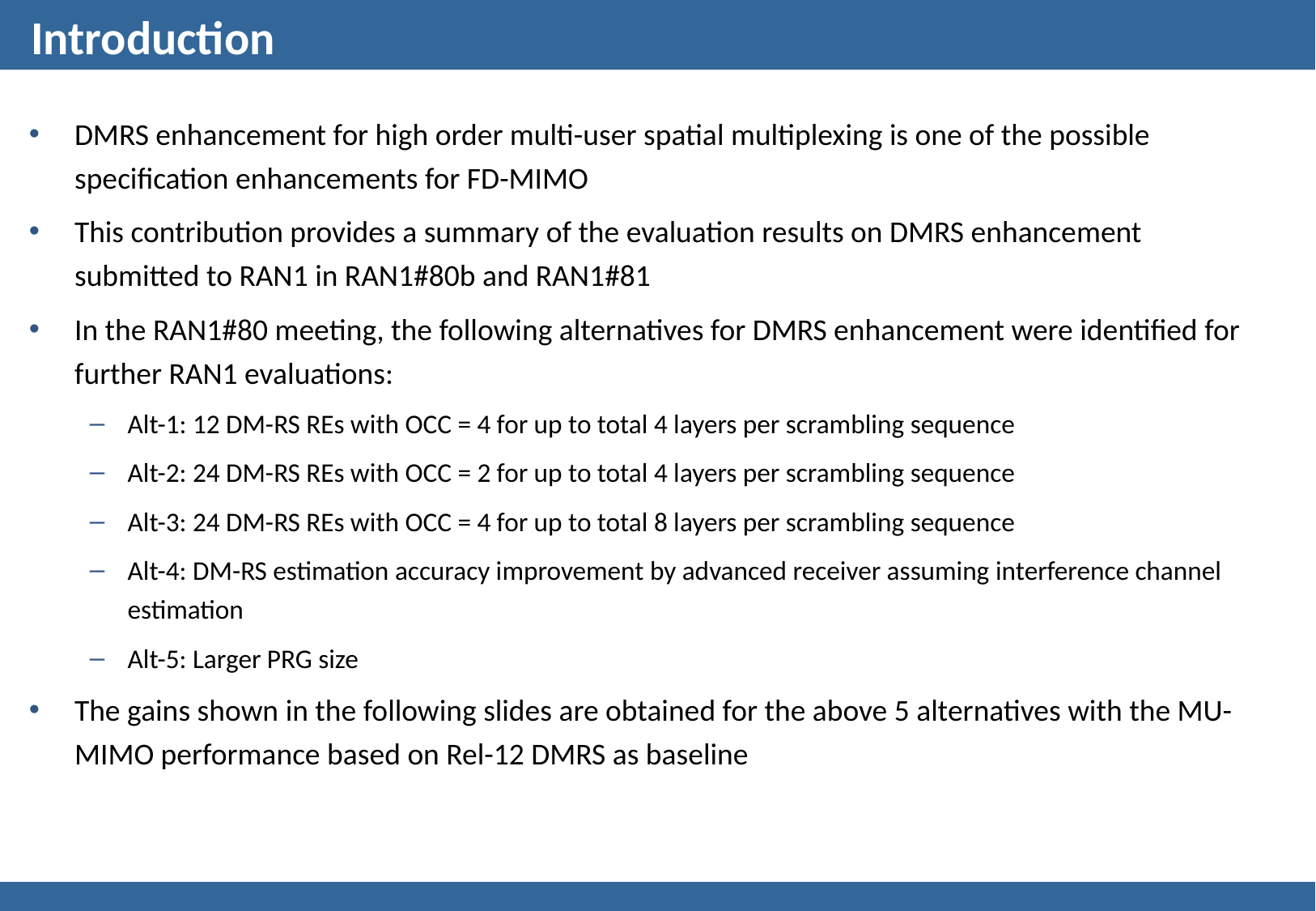

# Introduction
DMRS enhancement for high order multi-user spatial multiplexing is one of the possible specification enhancements for FD-MIMO
This contribution provides a summary of the evaluation results on DMRS enhancement submitted to RAN1 in RAN1#80b and RAN1#81
In the RAN1#80 meeting, the following alternatives for DMRS enhancement were identified for further RAN1 evaluations:
Alt-1: 12 DM-RS REs with OCC = 4 for up to total 4 layers per scrambling sequence
Alt-2: 24 DM-RS REs with OCC = 2 for up to total 4 layers per scrambling sequence
Alt-3: 24 DM-RS REs with OCC = 4 for up to total 8 layers per scrambling sequence
Alt-4: DM-RS estimation accuracy improvement by advanced receiver assuming interference channel estimation
Alt-5: Larger PRG size
The gains shown in the following slides are obtained for the above 5 alternatives with the MU-MIMO performance based on Rel-12 DMRS as baseline